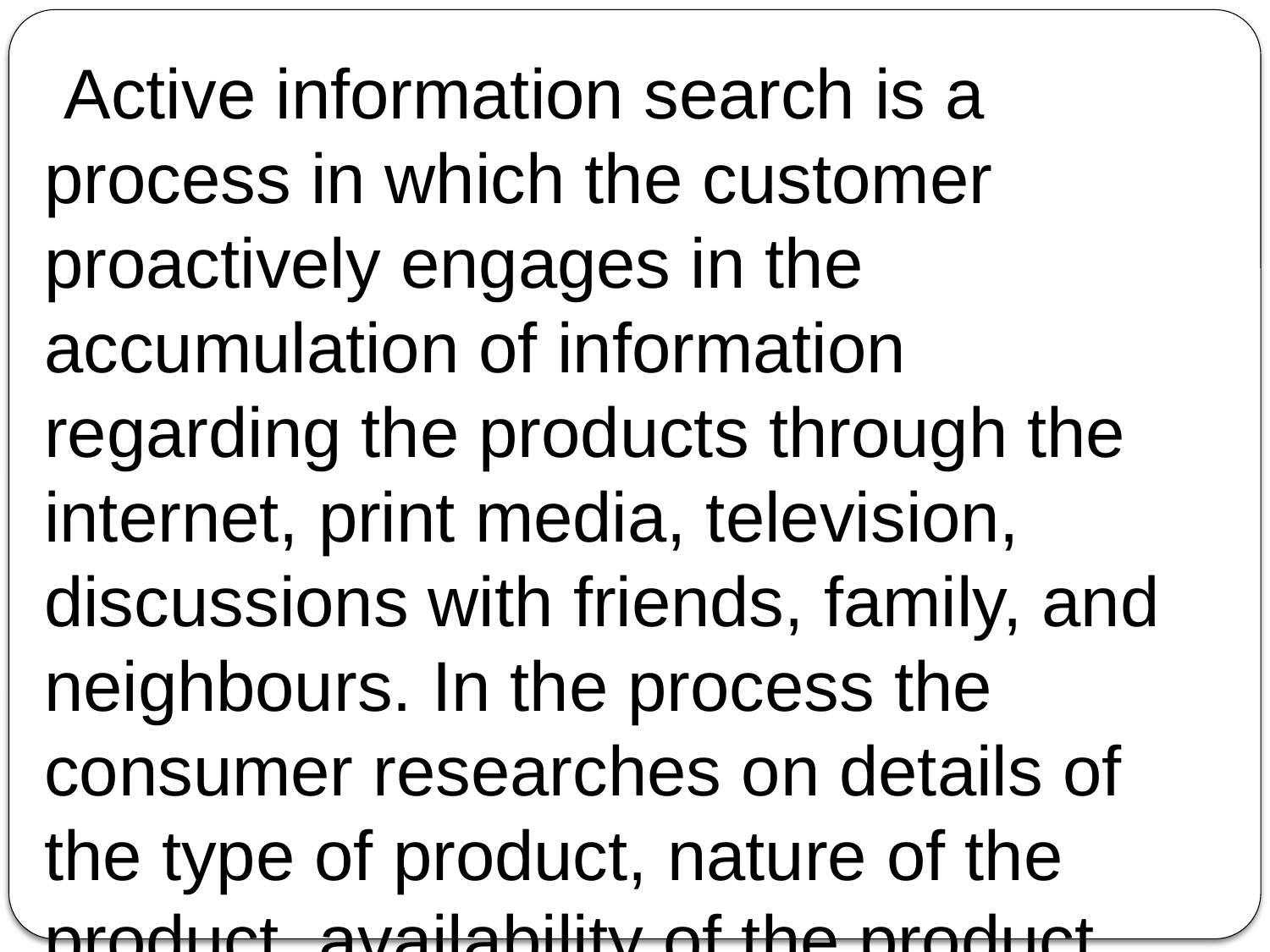

Active information search is a process in which the customer proactively engages in the accumulation of information regarding the products through the internet, print media, television, discussions with friends, family, and neighbours. In the process the consumer researches on details of the type of product, nature of the product, availability of the product, and so on.